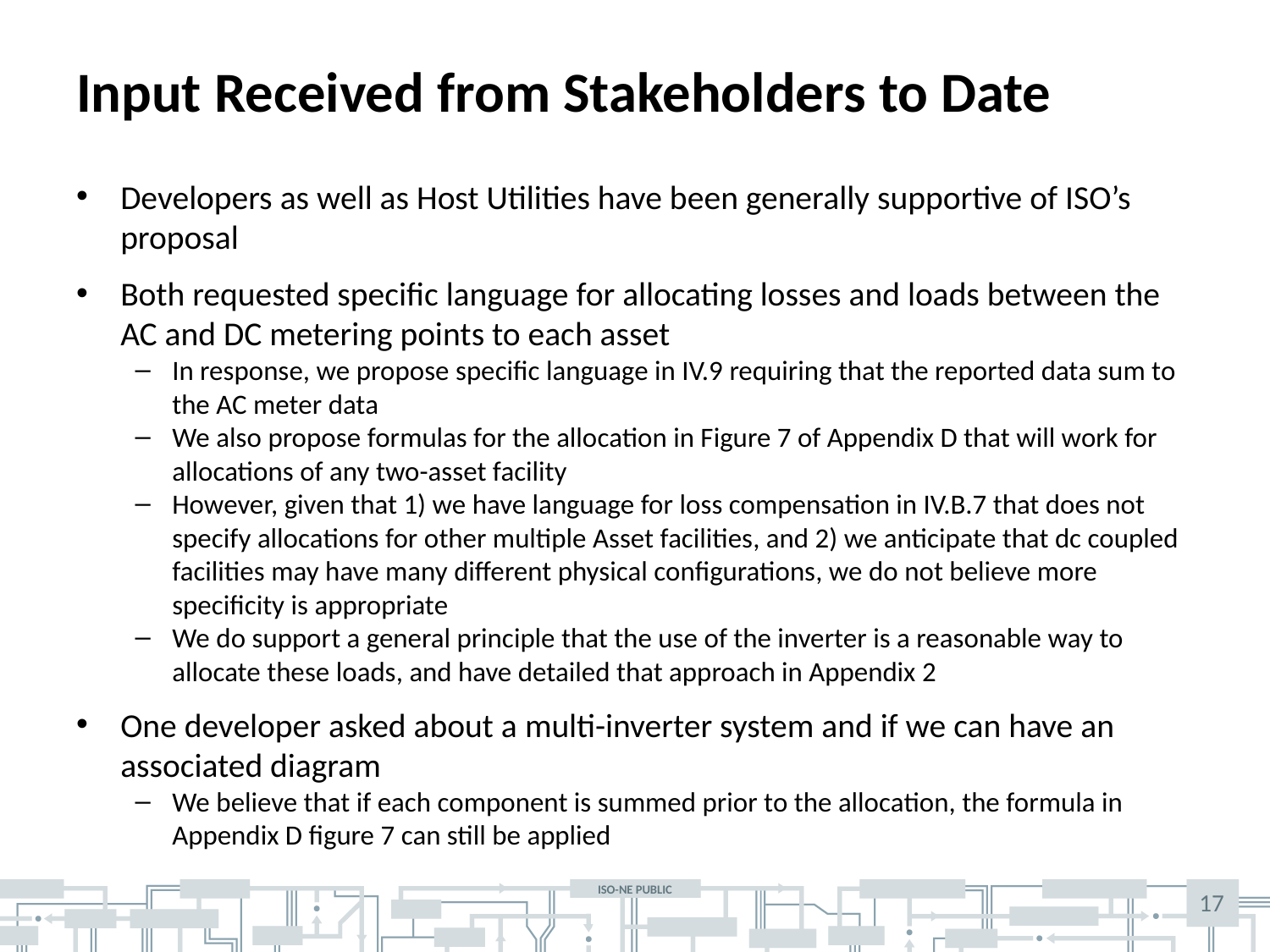

# Input Received from Stakeholders to Date
Developers as well as Host Utilities have been generally supportive of ISO’s proposal
Both requested specific language for allocating losses and loads between the AC and DC metering points to each asset
In response, we propose specific language in IV.9 requiring that the reported data sum to the AC meter data
We also propose formulas for the allocation in Figure 7 of Appendix D that will work for allocations of any two-asset facility
However, given that 1) we have language for loss compensation in IV.B.7 that does not specify allocations for other multiple Asset facilities, and 2) we anticipate that dc coupled facilities may have many different physical configurations, we do not believe more specificity is appropriate
We do support a general principle that the use of the inverter is a reasonable way to allocate these loads, and have detailed that approach in Appendix 2
One developer asked about a multi-inverter system and if we can have an associated diagram
We believe that if each component is summed prior to the allocation, the formula in Appendix D figure 7 can still be applied
17